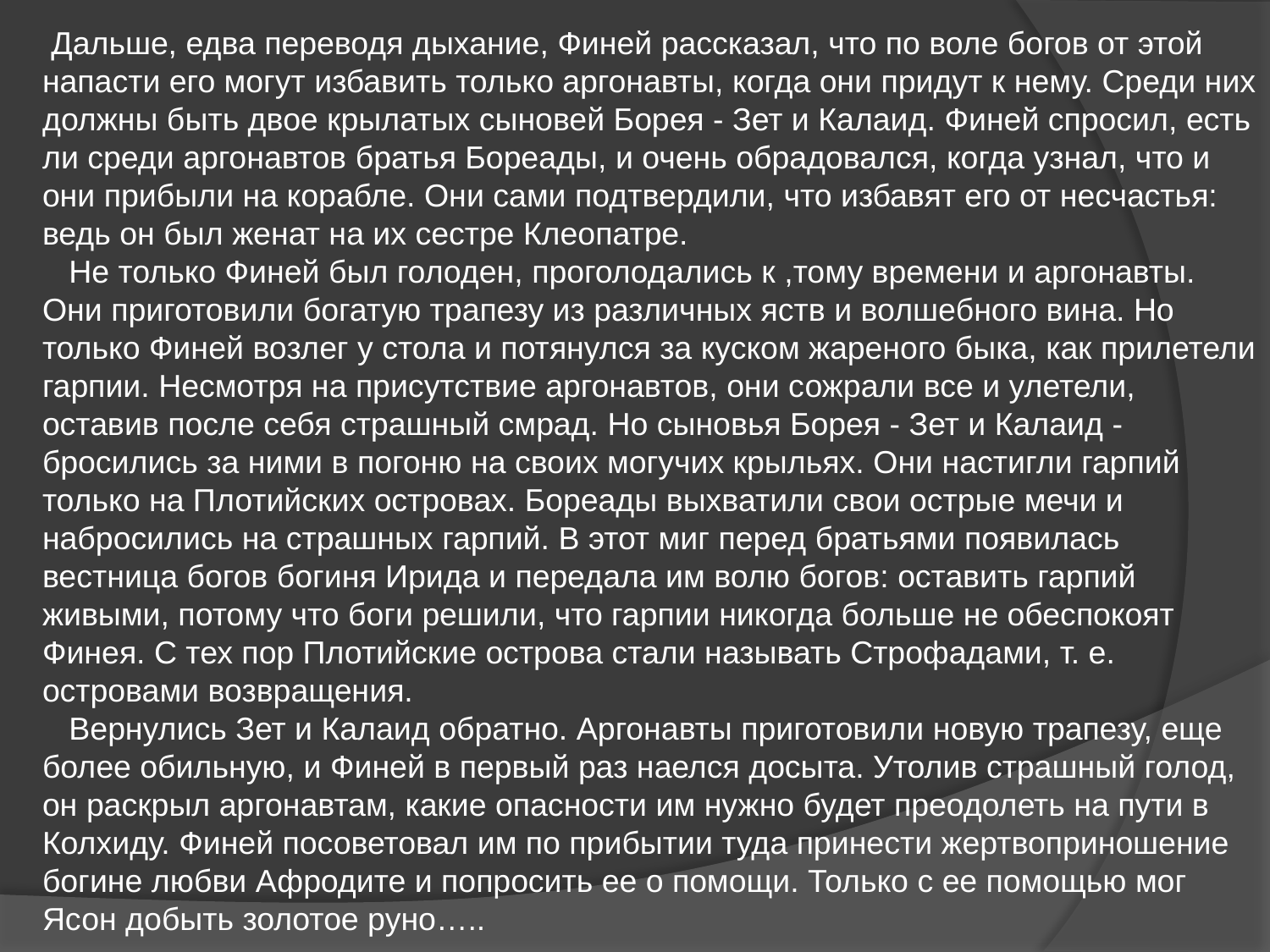

Дальше, едва переводя дыхание, Финей рассказал, что по воле богов от этой напасти его могут избавить только аргонавты, когда они придут к нему. Среди них должны быть двое крылатых сыновей Борея - Зет и Калаид. Финей спросил, есть ли среди аргонавтов братья Бореады, и очень обрадовался, когда узнал, что и они прибыли на корабле. Они сами подтвердили, что избавят его от несчастья: ведь он был женат на их сестре Клеопатре.
   Не только Финей был голоден, проголодались к ,тому времени и аргонавты. Они приготовили богатую трапезу из различных яств и волшебного вина. Но только Финей возлег у стола и потянулся за куском жареного быка, как прилетели гарпии. Несмотря на присутствие аргонавтов, они сожрали все и улетели, оставив после себя страшный смрад. Но сыновья Борея - Зет и Калаид - бросились за ними в погоню на своих могучих крыльях. Они настигли гарпий только на Плотийских островах. Бореады выхватили свои острые мечи и набросились на страшных гарпий. В этот миг перед братьями появилась вестница богов богиня Ирида и передала им волю богов: оставить гарпий живыми, потому что боги решили, что гарпии никогда больше не обеспокоят Финея. С тех пор Плотийские острова стали называть Строфадами, т. е. островами возвращения.
   Вернулись Зет и Калаид обратно. Аргонавты приготовили новую трапезу, еще более обильную, и Финей в первый раз наелся досыта. Утолив страшный голод, он раскрыл аргонавтам, какие опасности им нужно будет преодолеть на пути в Колхиду. Финей посоветовал им по прибытии туда принести жертвоприношение богине любви Афродите и попросить ее о помощи. Только с ее помощью мог Ясон добыть золотое руно…..